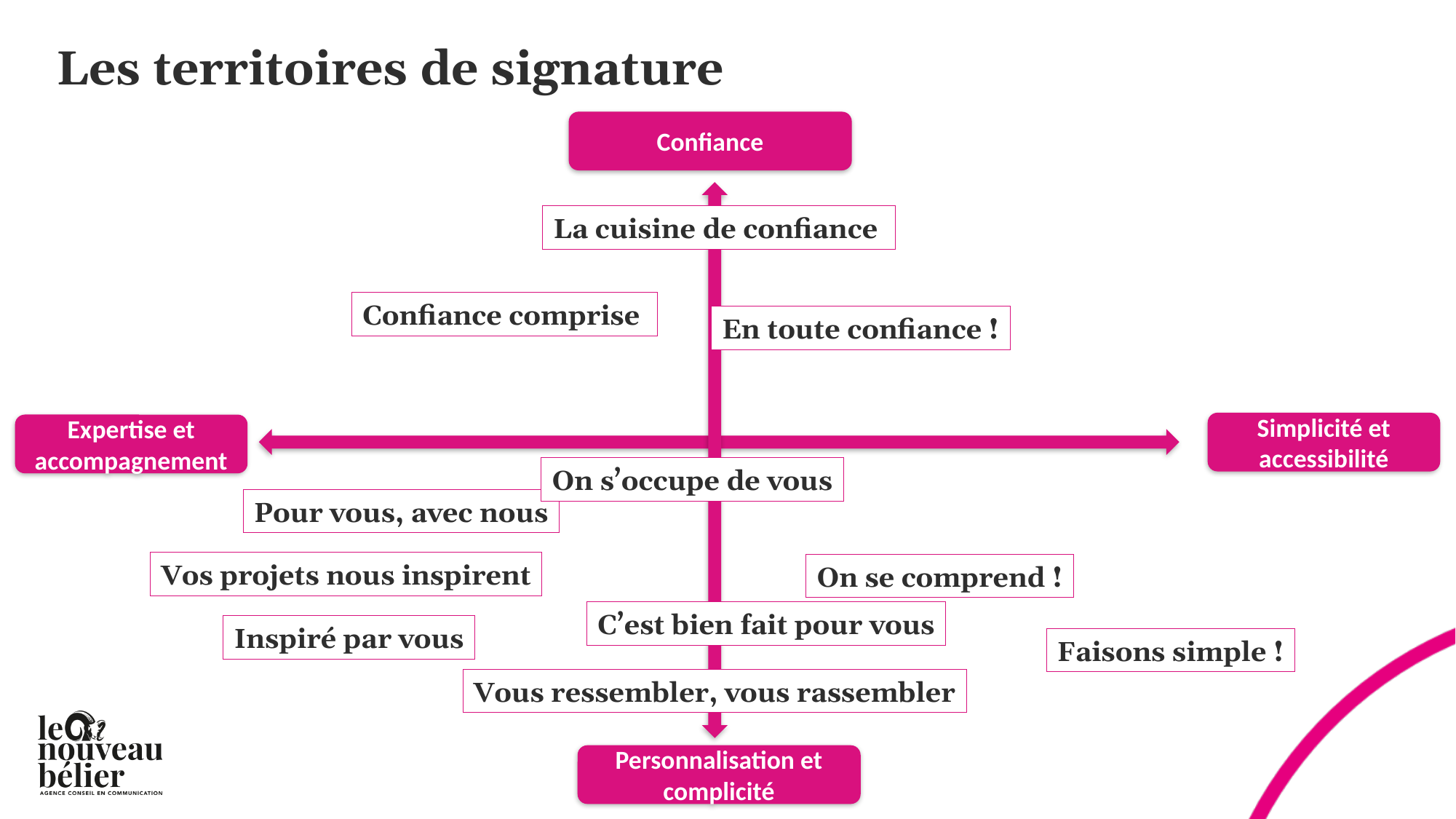

# Les territoires de signature
Confiance
La cuisine de confiance
Confiance comprise
En toute confiance !
Simplicité et accessibilité
Expertise et accompagnement

On s’occupe de vous
Pour vous, avec nous
Vos projets nous inspirent
On se comprend !
C’est bien fait pour vous
Inspiré par vous
Faisons simple !
Vous ressembler, vous rassembler
Personnalisation et complicité